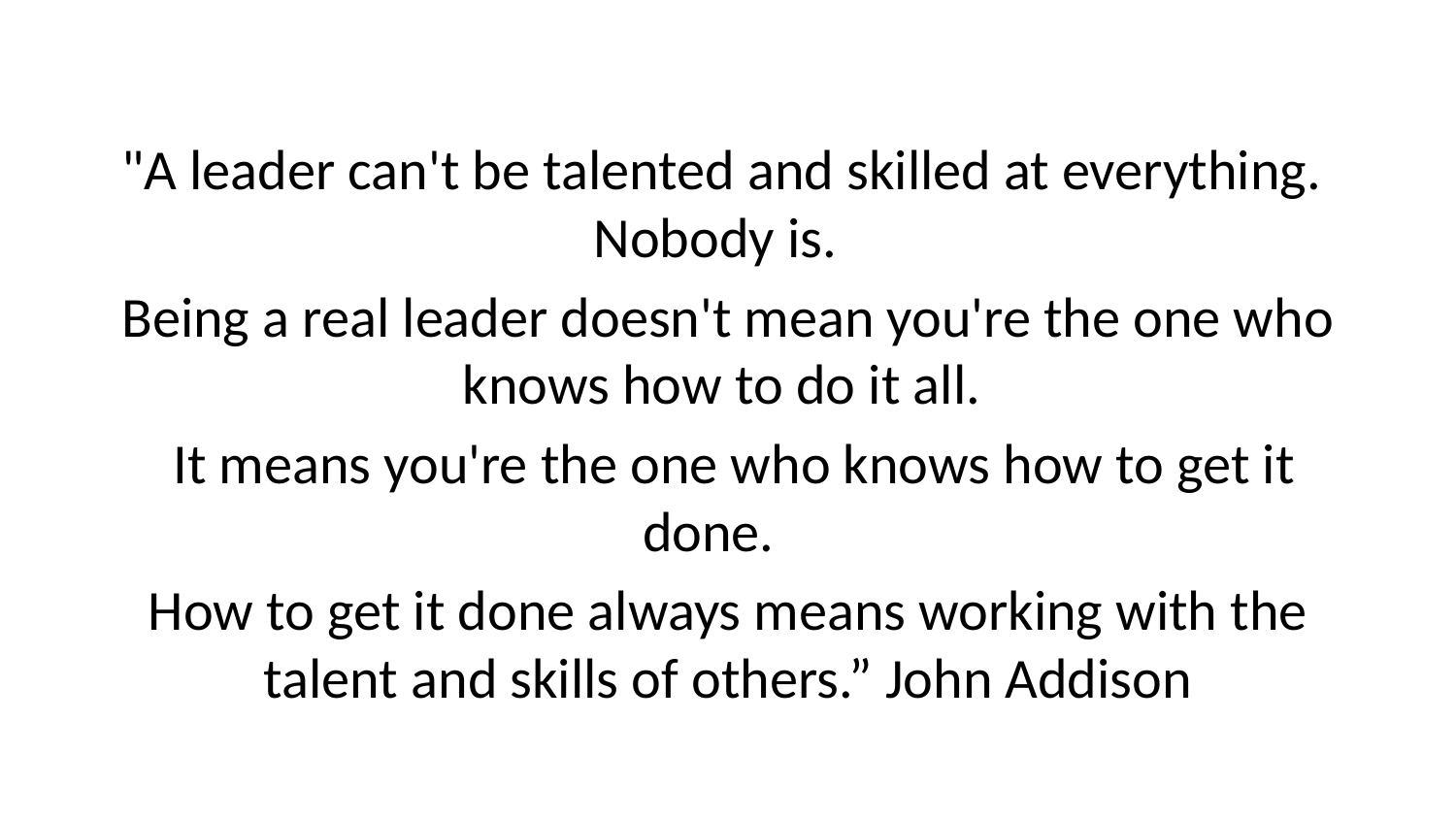

"A leader can't be talented and skilled at everything.  Nobody is.
Being a real leader doesn't mean you're the one who knows how to do it all.
 It means you're the one who knows how to get it done.
How to get it done always means working with the talent and skills of others.” John Addison